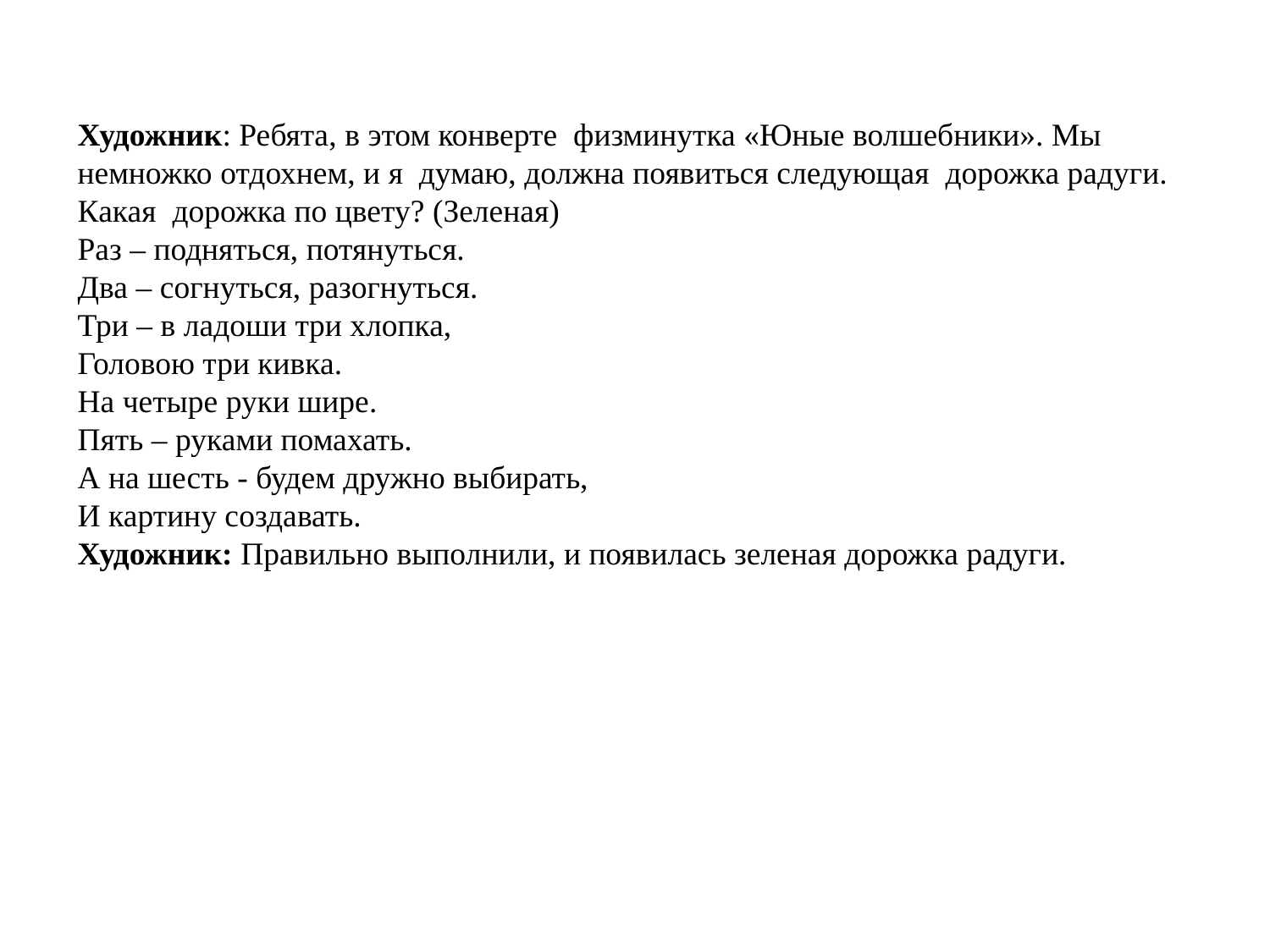

Художник: Ребята, в этом конверте  физминутка «Юные волшебники». Мы немножко отдохнем, и я  думаю, должна появиться следующая  дорожка радуги. Какая  дорожка по цвету? (Зеленая)
Раз – подняться, потянуться.
Два – согнуться, разогнуться.
Три – в ладоши три хлопка,
Головою три кивка.
На четыре руки шире.
Пять – руками помахать.
А на шесть - будем дружно выбирать,
И картину создавать.
Художник: Правильно выполнили, и появилась зеленая дорожка радуги.